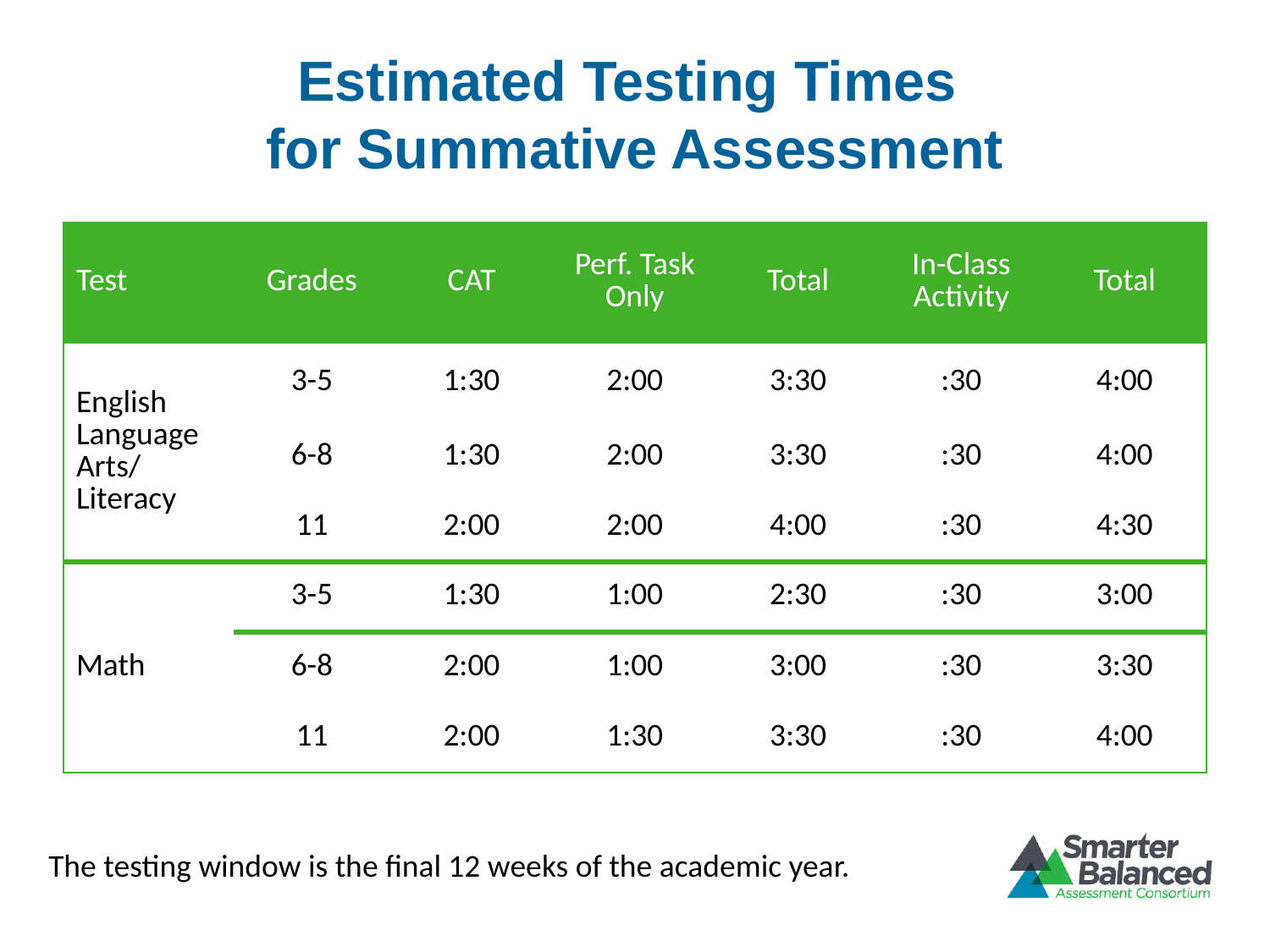

# Estimated Testing Times for Summative Assessment
| Test | Grades | CAT | Perf. Task Only | Total | In-Class Activity | Total |
| --- | --- | --- | --- | --- | --- | --- |
| English Language Arts/ Literacy | 3-5 | 1:30 | 2:00 | 3:30 | :30 | 4:00 |
|  | 6-8 | 1:30 | 2:00 | 3:30 | :30 | 4:00 |
|  | 11 | 2:00 | 2:00 | 4:00 | :30 | 4:30 |
| Math | 3-5 | 1:30 | 1:00 | 2:30 | :30 | 3:00 |
|  | 6-8 | 2:00 | 1:00 | 3:00 | :30 | 3:30 |
|  | 11 | 2:00 | 1:30 | 3:30 | :30 | 4:00 |
The testing window is the final 12 weeks of the academic year.